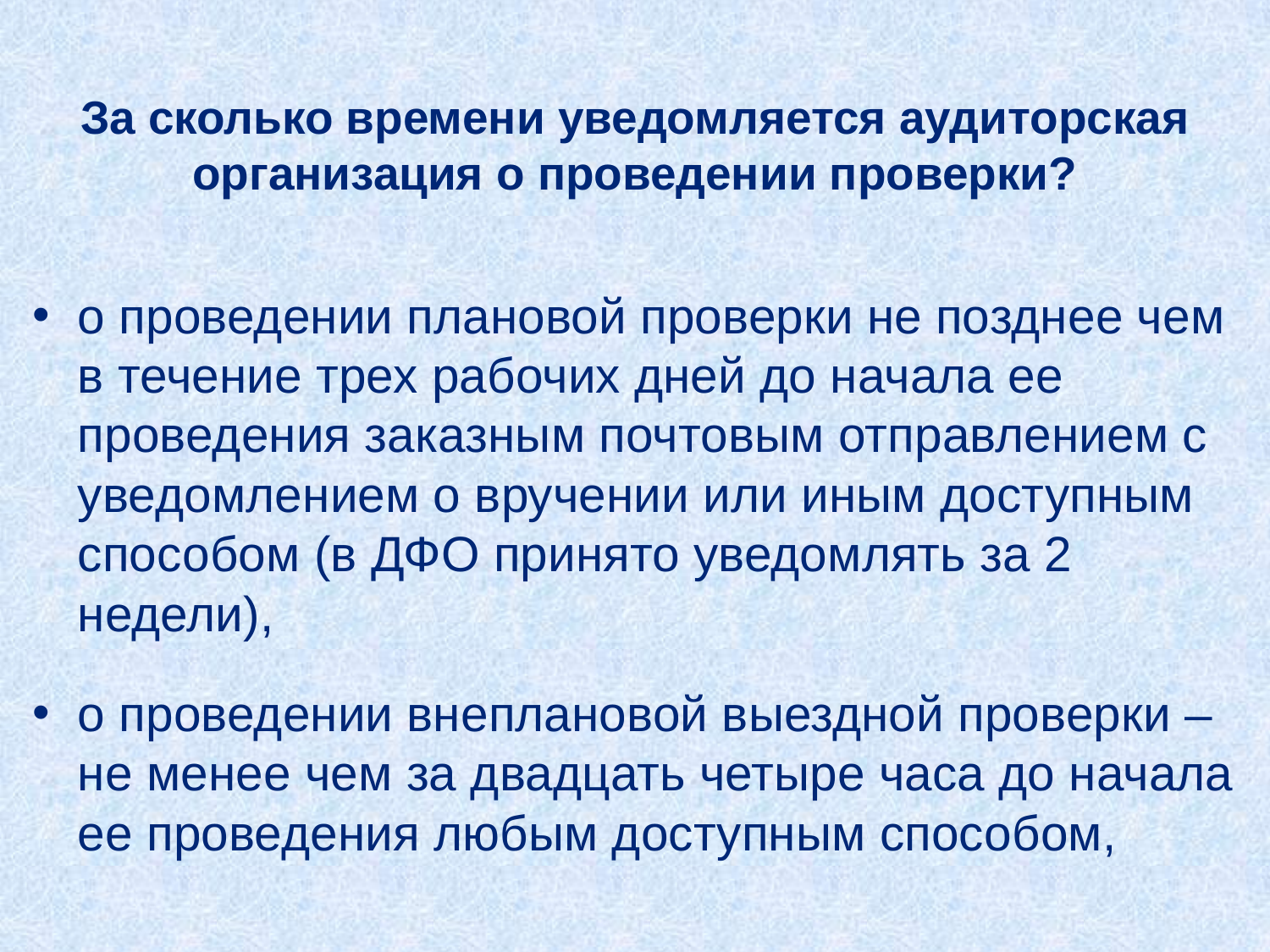

# За сколько времени уведомляется аудиторская организация о проведении проверки?
о проведении плановой проверки не позднее чем в течение трех рабочих дней до начала ее проведения заказным почтовым отправлением с уведомлением о вручении или иным доступным способом (в ДФО принято уведомлять за 2 недели),

о проведении внеплановой выездной проверки – не менее чем за двадцать четыре часа до начала ее проведения любым доступным способом,